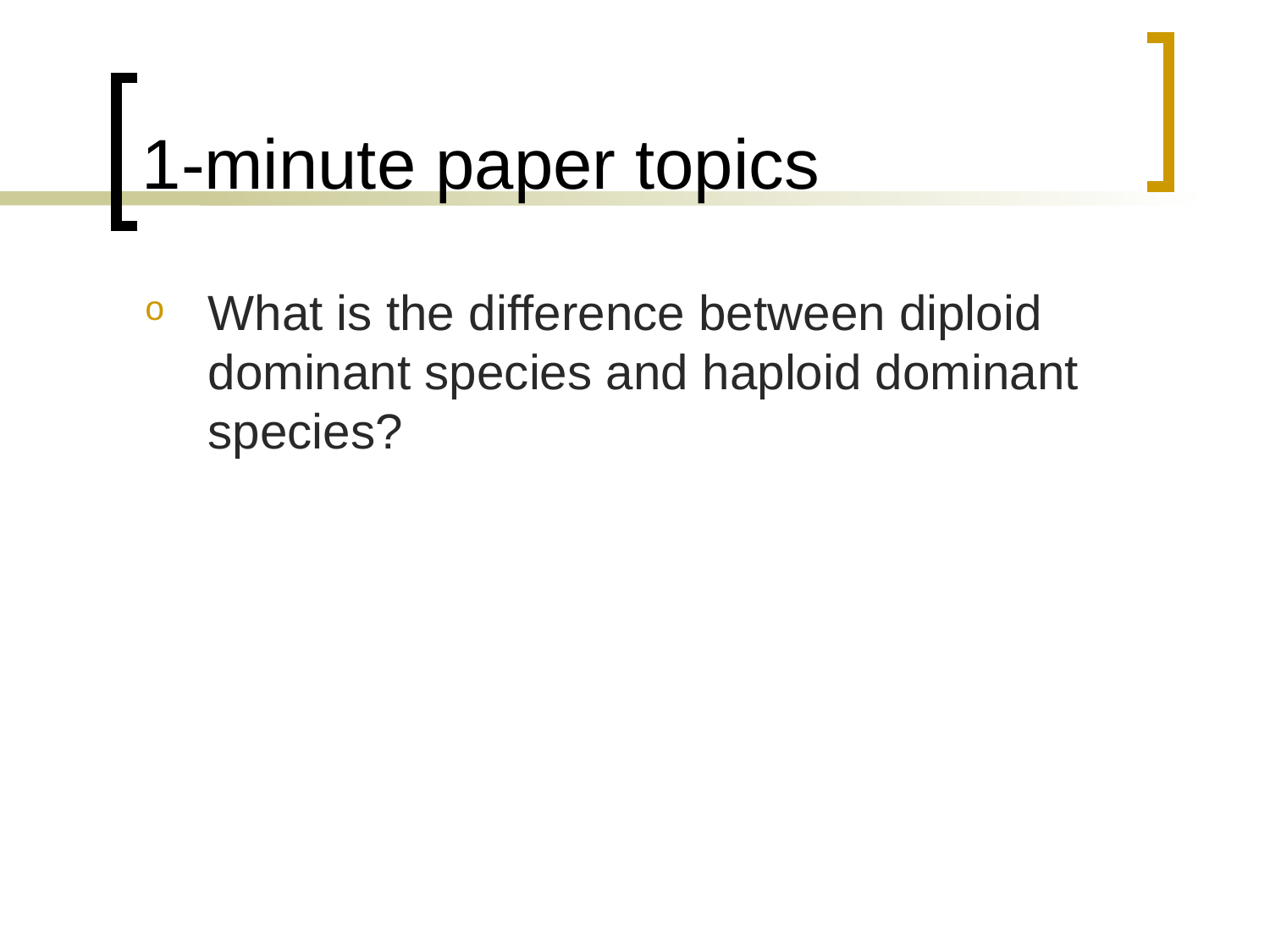

# 1-minute paper topics
What is the difference between diploid dominant species and haploid dominant species?